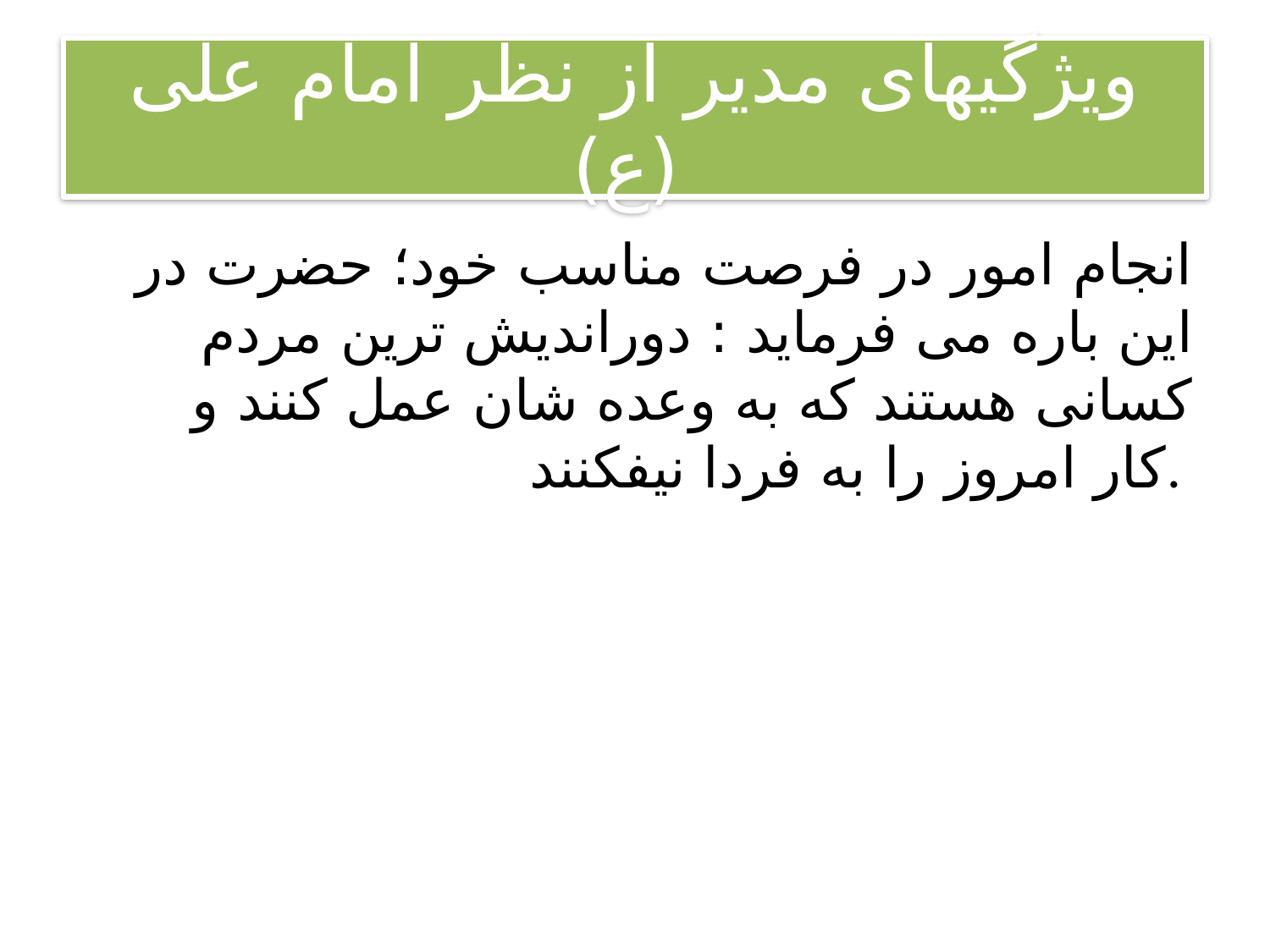

# ویژگیهای مدیر از نظر امام علی (ع)
انجام امور در فرصت مناسب خود؛ حضرت در این باره می فرماید : دوراندیش ترین مردم کسانی هستند که به وعده شان عمل کنند و کار امروز را به فردا نیفکنند.